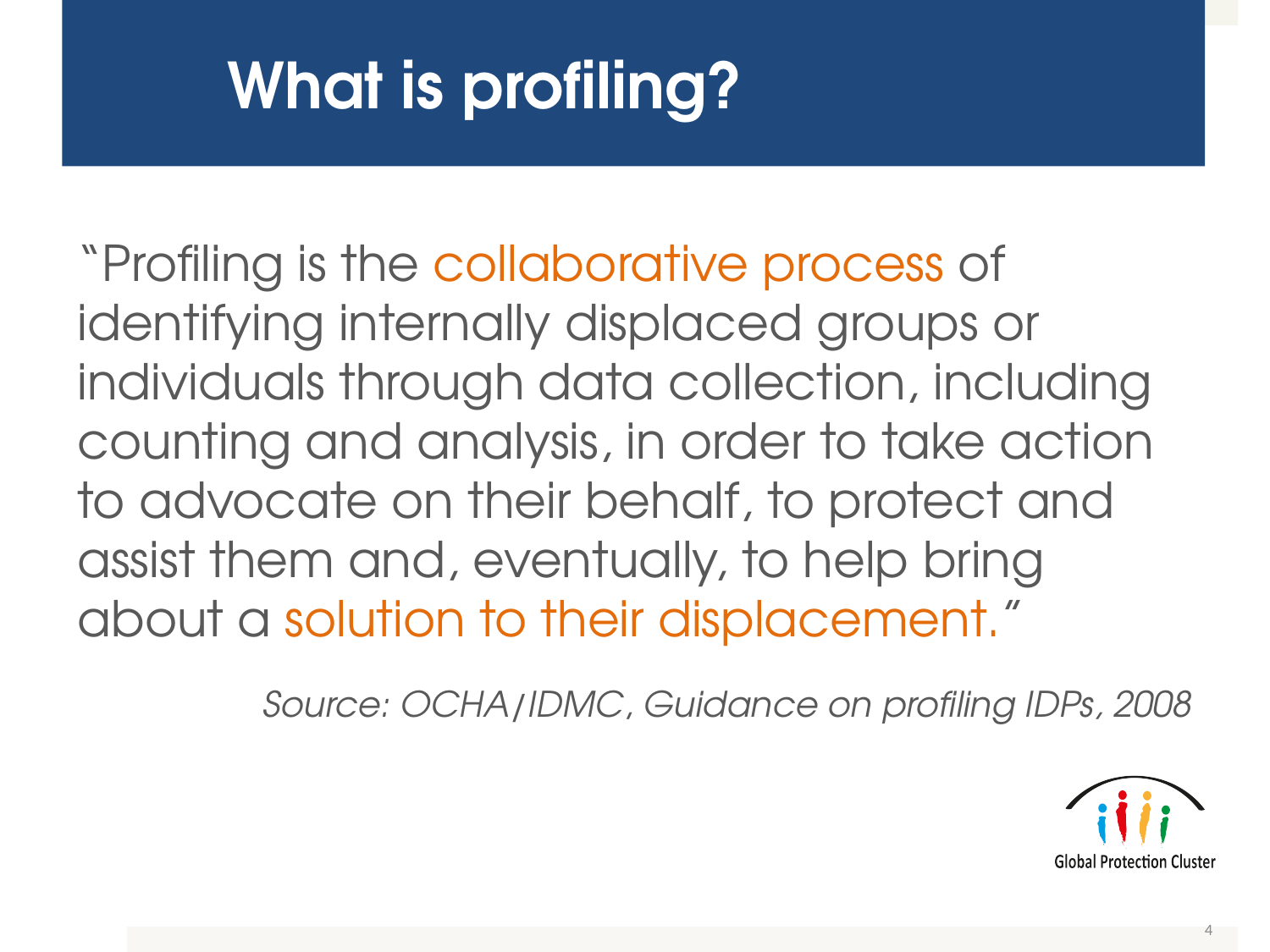

# What is profiling?
“Profiling is the collaborative process of identifying internally displaced groups or individuals through data collection, including counting and analysis, in order to take action to advocate on their behalf, to protect and assist them and, eventually, to help bring about a solution to their displacement.”
Source: OCHA/IDMC, Guidance on profiling IDPs, 2008